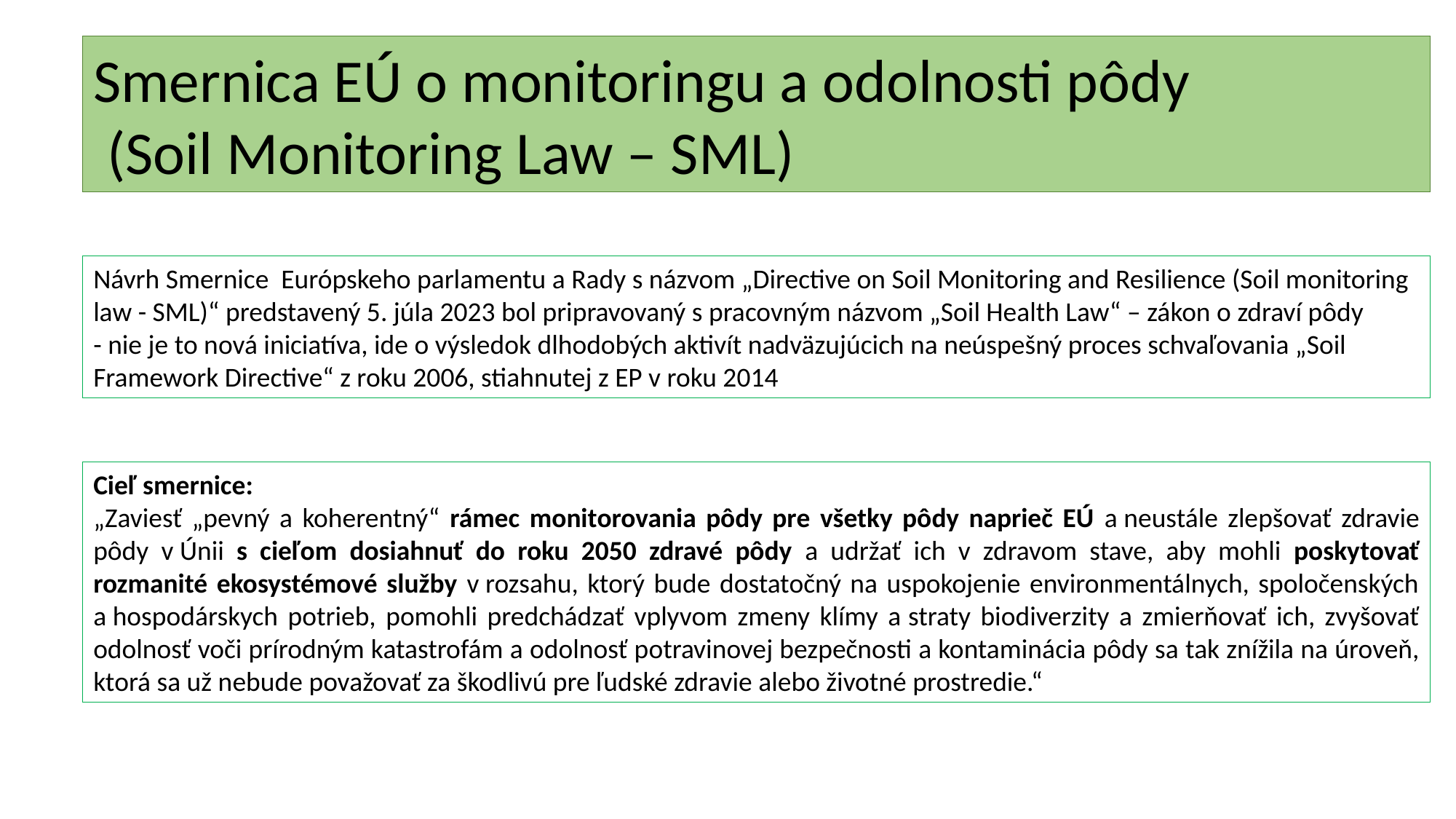

Smernica EÚ o monitoringu a odolnosti pôdy
 (Soil Monitoring Law – SML)
Návrh Smernice  Európskeho parlamentu a Rady s názvom „Directive on Soil Monitoring and Resilience (Soil monitoring law - SML)“ predstavený 5. júla 2023 bol pripravovaný s pracovným názvom „Soil Health Law“ – zákon o zdraví pôdy
- nie je to nová iniciatíva, ide o výsledok dlhodobých aktivít nadväzujúcich na neúspešný proces schvaľovania „Soil Framework Directive“ z roku 2006, stiahnutej z EP v roku 2014
Cieľ smernice:
„Zaviesť „pevný a koherentný“ rámec monitorovania pôdy pre všetky pôdy naprieč EÚ a neustále zlepšovať zdravie pôdy v Únii s cieľom dosiahnuť do roku 2050 zdravé pôdy a udržať ich v zdravom stave, aby mohli poskytovať rozmanité ekosystémové služby v rozsahu, ktorý bude dostatočný na uspokojenie environmentálnych, spoločenských a hospodárskych potrieb, pomohli predchádzať vplyvom zmeny klímy a straty biodiverzity a zmierňovať ich, zvyšovať odolnosť voči prírodným katastrofám a odolnosť potravinovej bezpečnosti a kontaminácia pôdy sa tak znížila na úroveň, ktorá sa už nebude považovať za škodlivú pre ľudské zdravie alebo životné prostredie.“